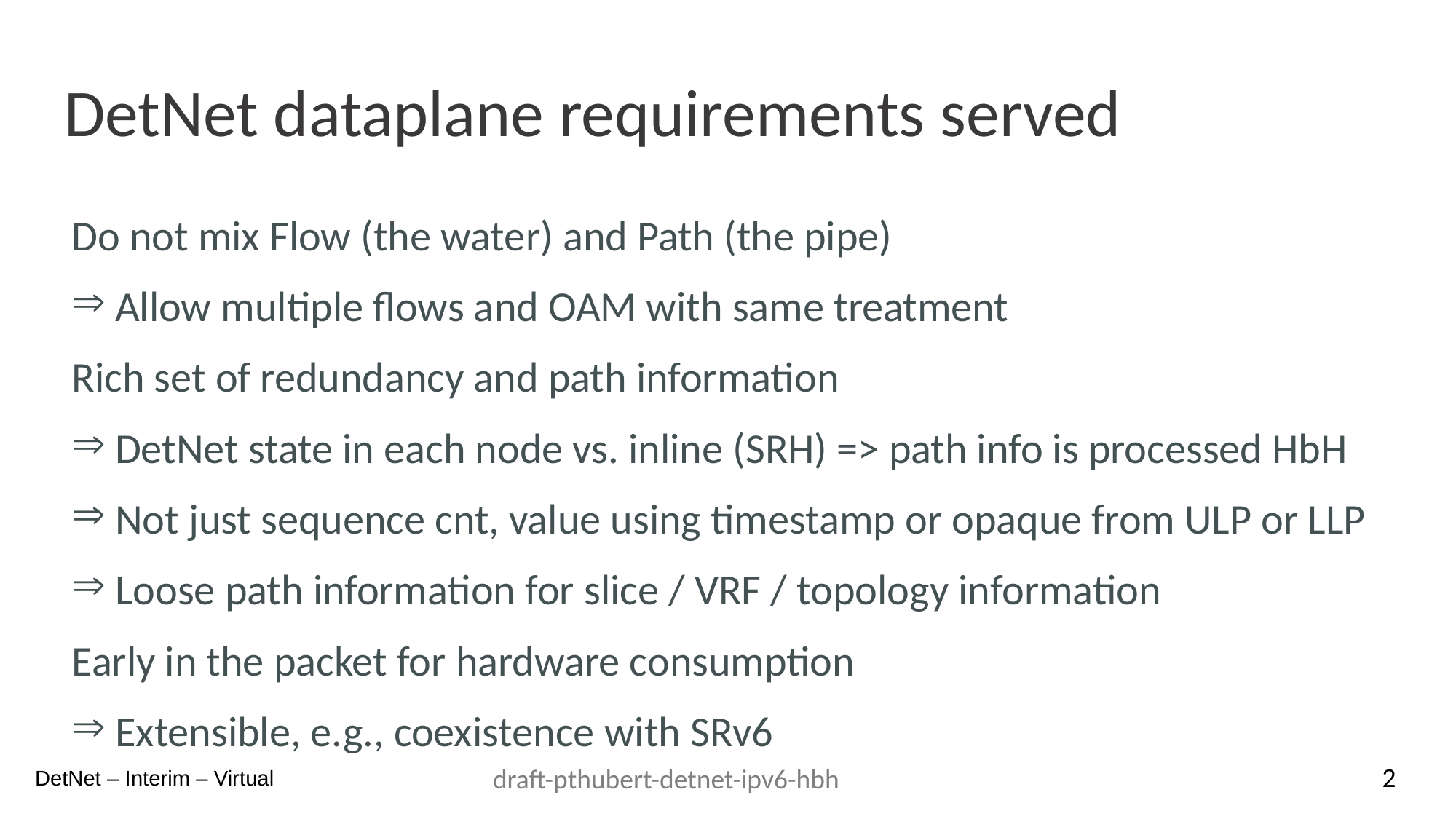

# DetNet dataplane requirements served

Do not mix Flow (the water) and Path (the pipe)
 Allow multiple flows and OAM with same treatment
Rich set of redundancy and path information
 DetNet state in each node vs. inline (SRH) => path info is processed HbH
 Not just sequence cnt, value using timestamp or opaque from ULP or LLP
 Loose path information for slice / VRF / topology information
Early in the packet for hardware consumption
 Extensible, e.g., coexistence with SRv6

2
draft-pthubert-detnet-ipv6-hbh